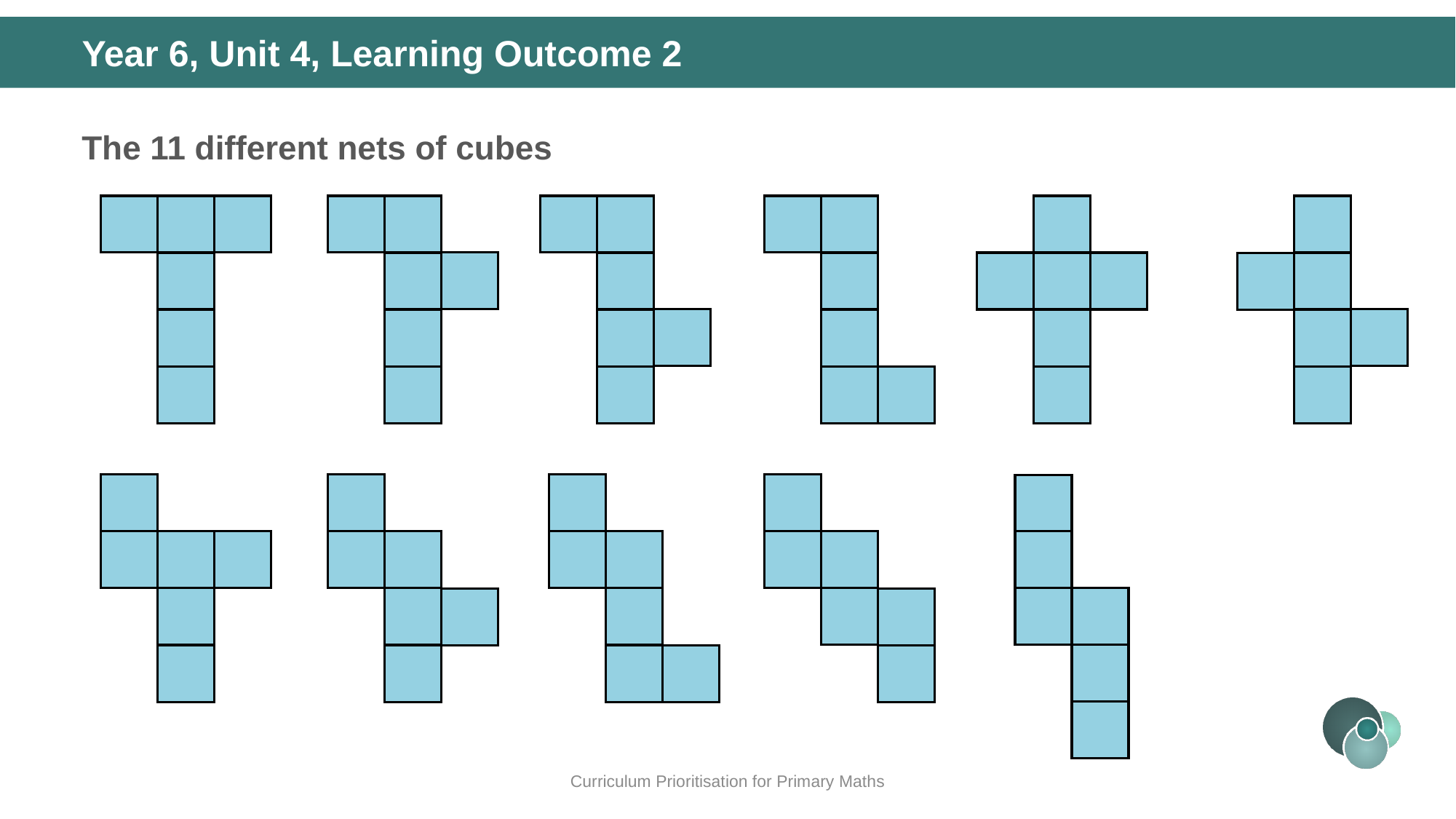

# Year 6, Unit 4, Learning Outcome 2
The 11 different nets of cubes

Curriculum Prioritisation for Primary Maths